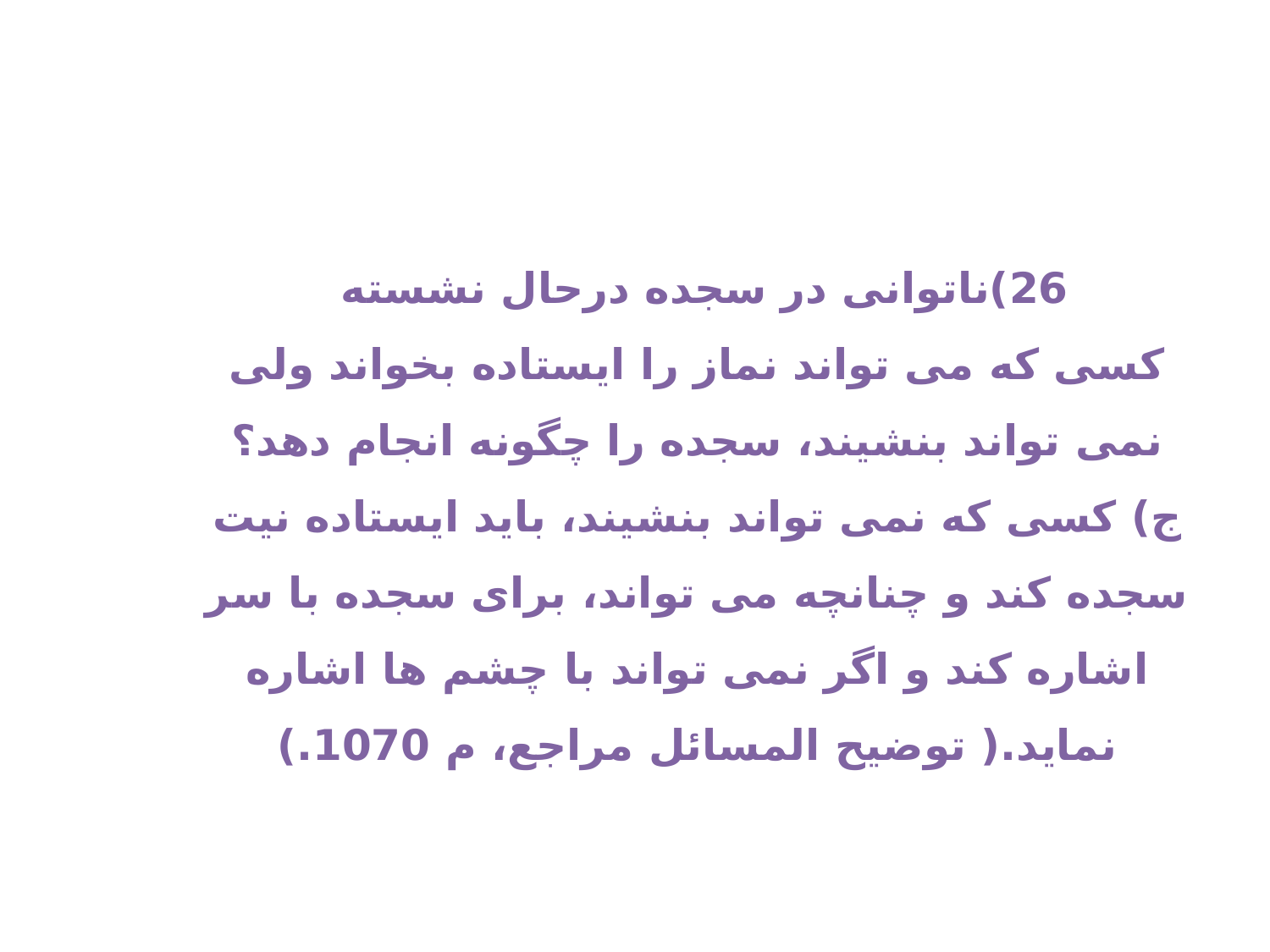

26)ناتوانی در سجده درحال نشسته
کسى که مى تواند نماز را ایستاده بخواند ولى نمى تواند بنشیند، سجده را چگونه انجام دهد؟
ج) کسى که نمى تواند بنشیند، باید ایستاده نیت سجده کند و چنانچه مى تواند، براى سجده با سر اشاره کند و اگر نمى تواند با چشم ها اشاره نماید.( توضیح المسائل مراجع، م 1070.)